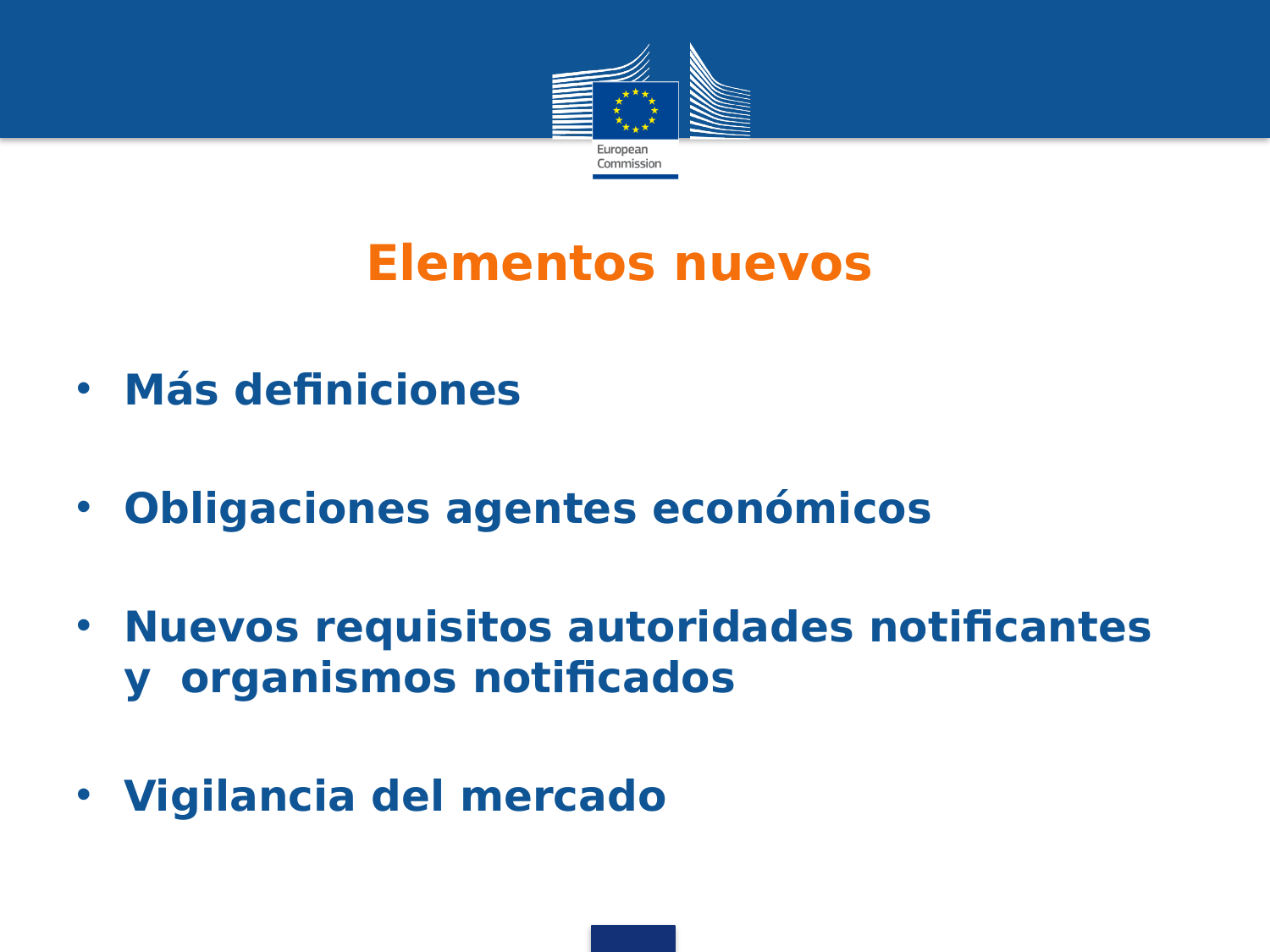

# Elementos nuevos
Más definiciones

Obligaciones agentes económicos

Nuevos requisitos autoridades notificantes y  organismos notificados

Vigilancia del mercado